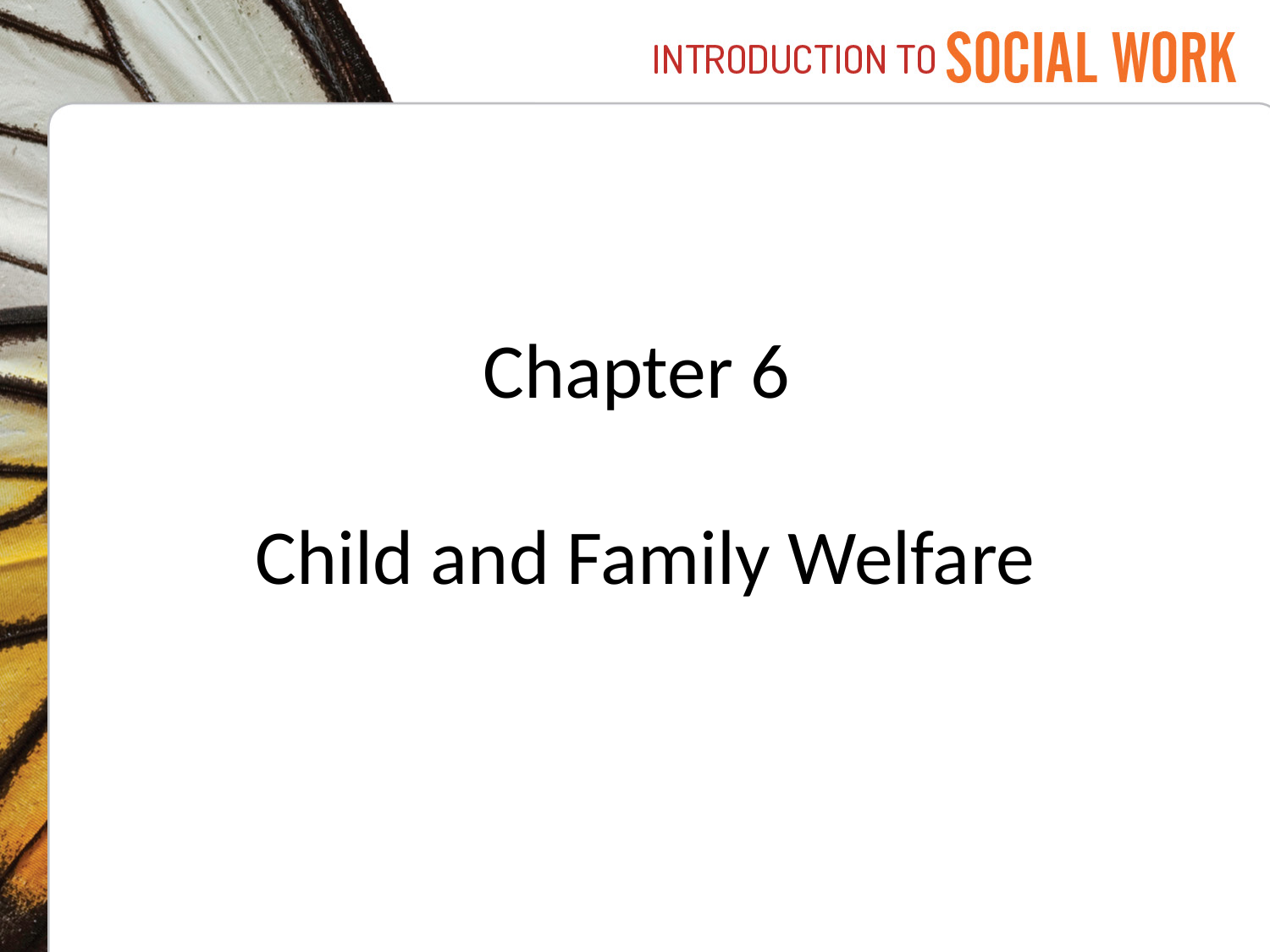

# Chapter 6 Child and Family Welfare